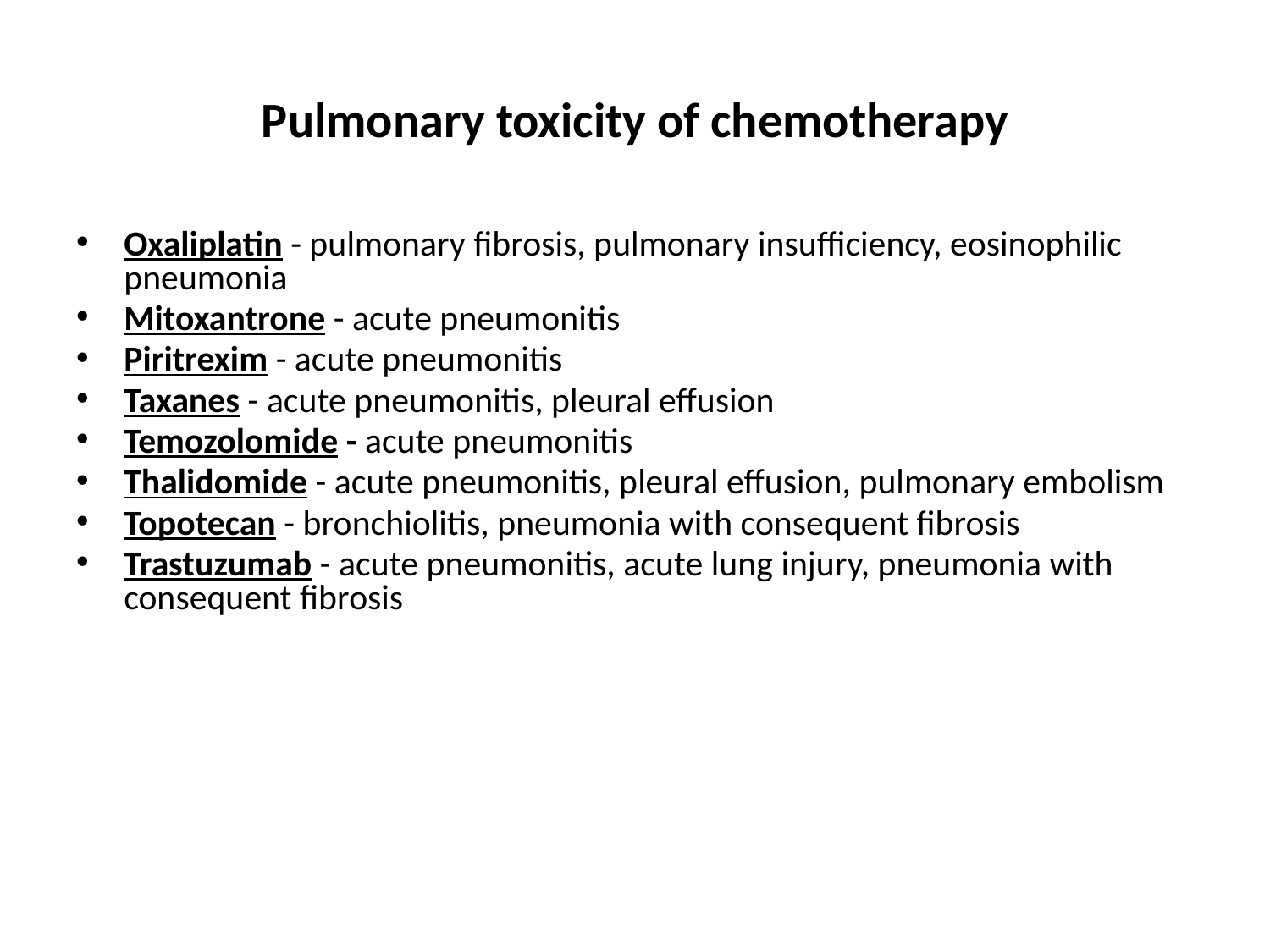

# Pulmonary toxicity of chemotherapy
Oxaliplatin - pulmonary fibrosis, pulmonary insufficiency, eosinophilic pneumonia
Mitoxantrone - acute pneumonitis
Piritrexim - acute pneumonitis
Taxanes - acute pneumonitis, pleural effusion
Temozolomide - acute pneumonitis
Thalidomide - acute pneumonitis, pleural effusion, pulmonary embolism
Topotecan - bronchiolitis, pneumonia with consequent fibrosis
Trastuzumab - acute pneumonitis, acute lung injury, pneumonia with consequent fibrosis